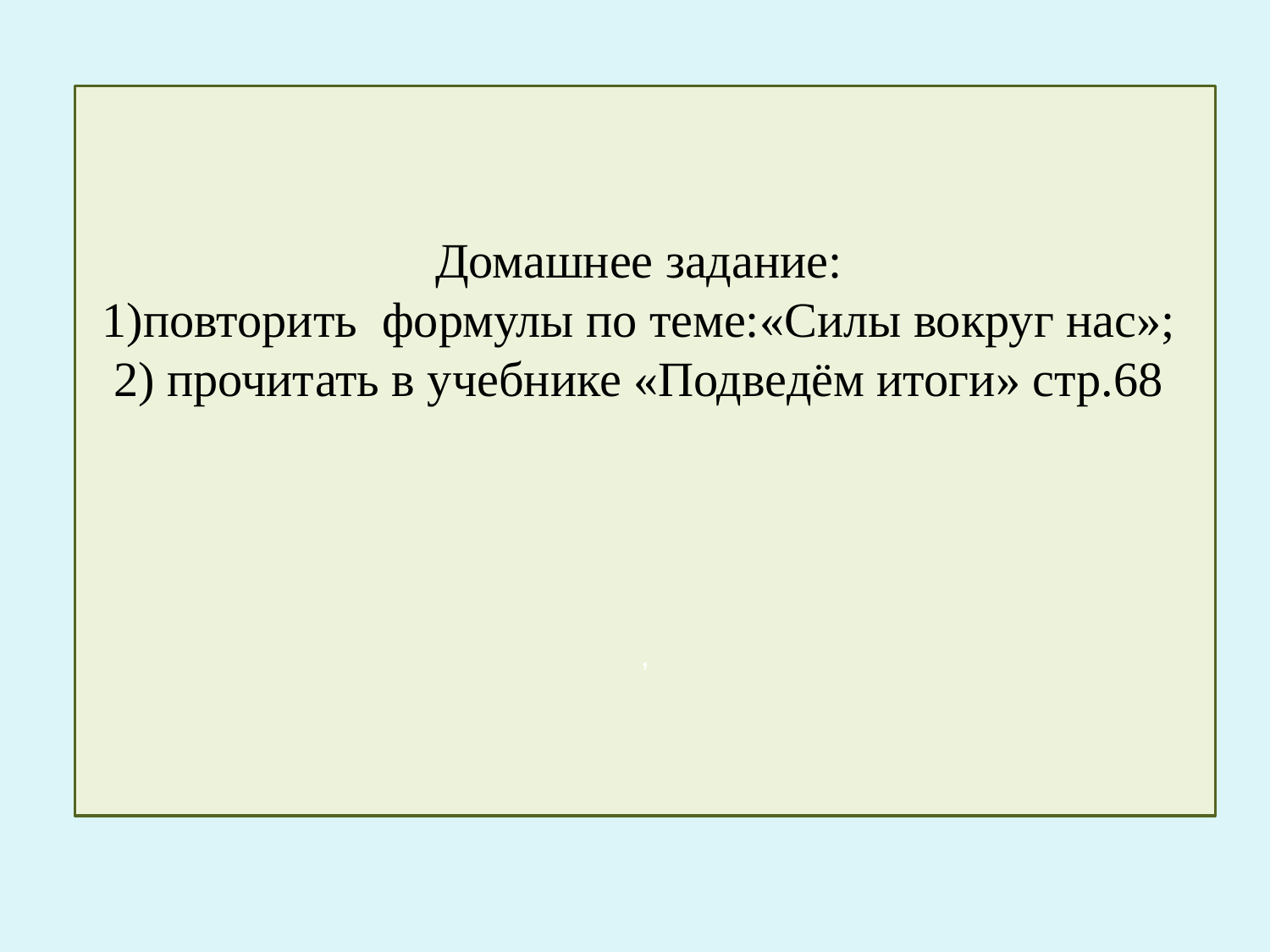

Домашнее задание:
1)повторить  формулы по теме:«Силы вокруг нас»;  2) прочитать в учебнике «Подведём итоги» стр.68

,